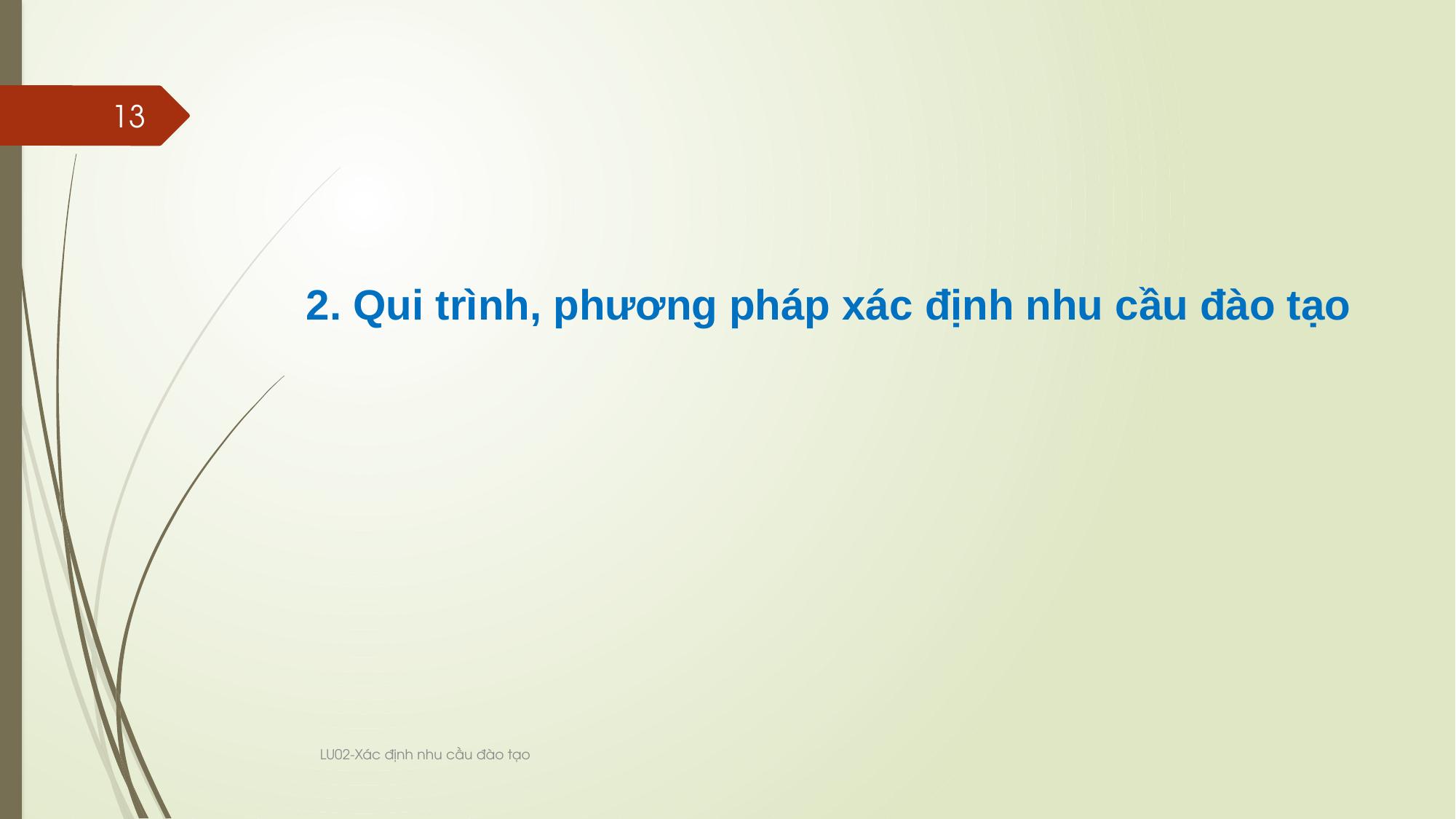

13

2. Qui trình, phương pháp xác định nhu cầu đào tạo

LU02-Xác định nhu cầu đào tạo